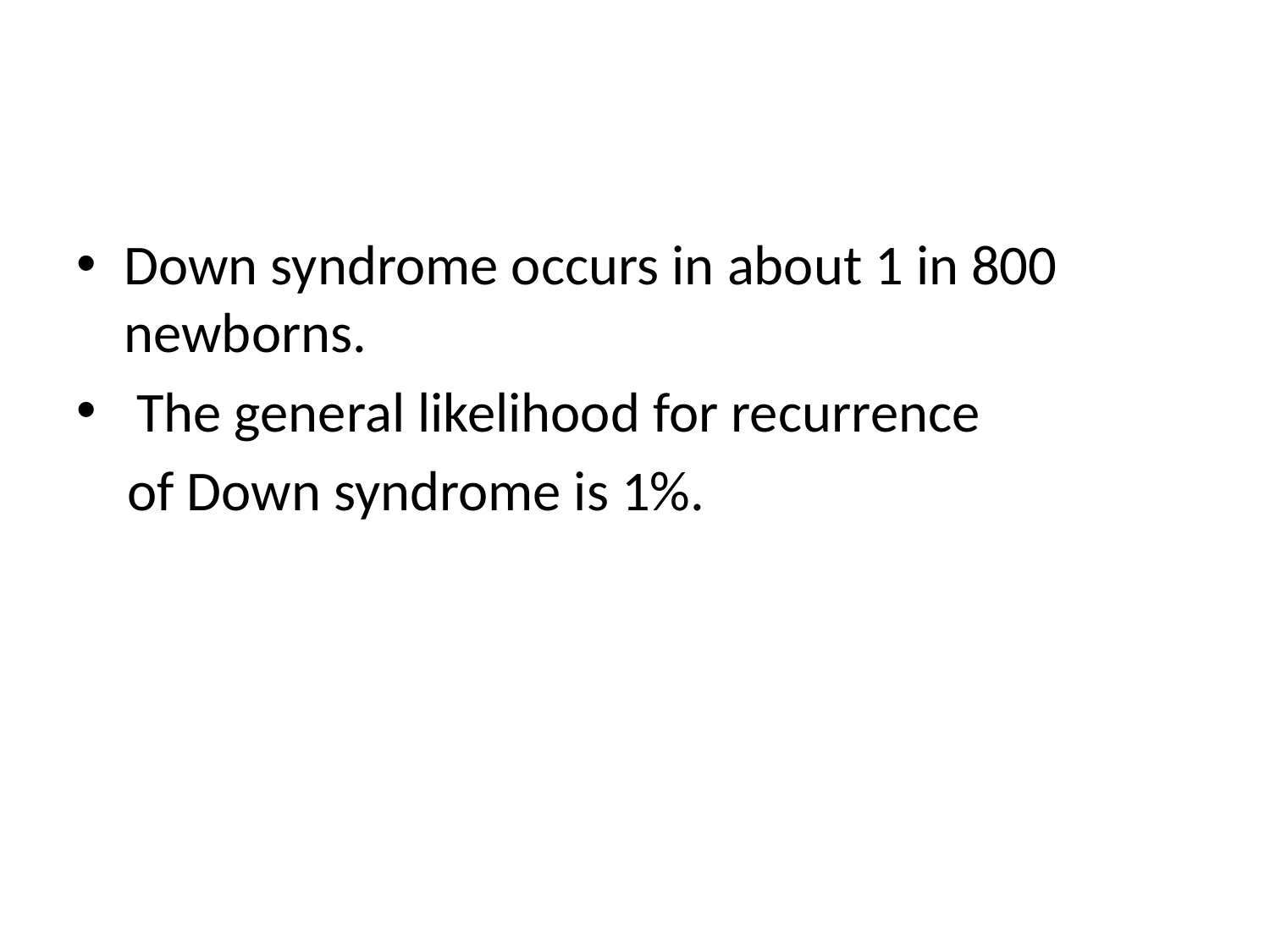

#
Down syndrome occurs in about 1 in 800 newborns.
 The general likelihood for recurrence
    of Down syndrome is 1%.